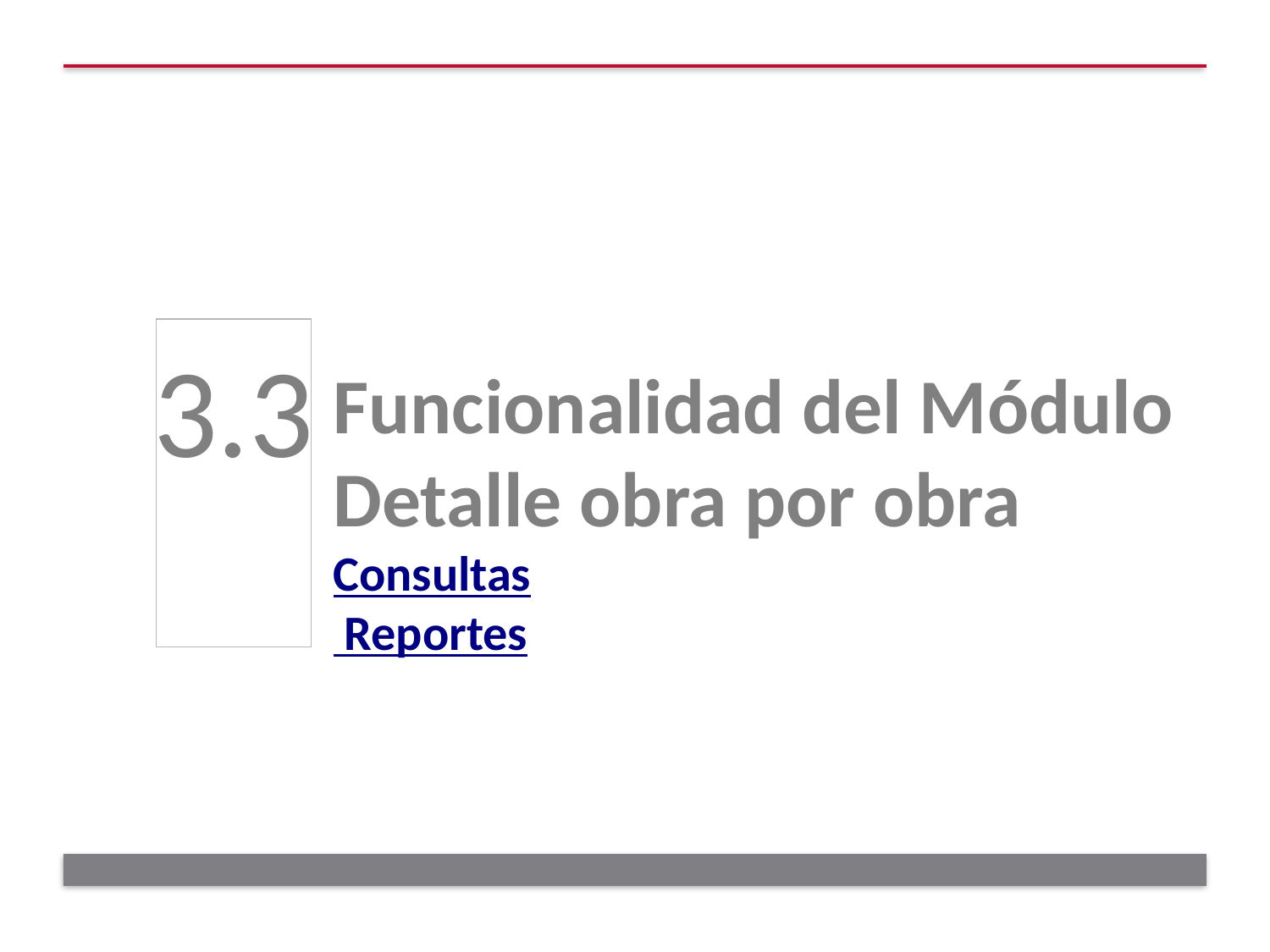

3.3

Funcionalidad del Módulo Detalle obra por obra
Consultas
 Reportes